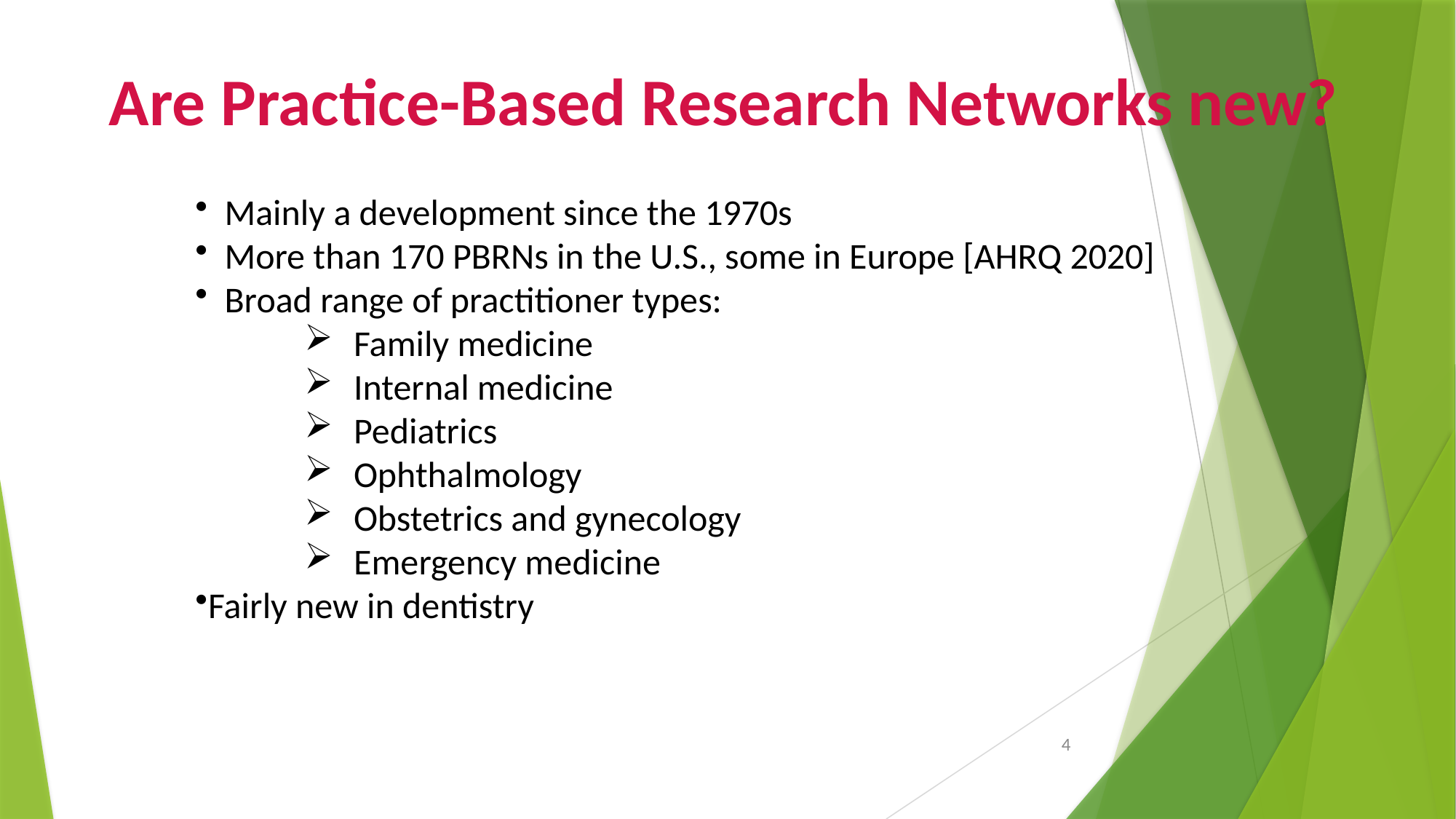

Are Practice-Based Research Networks new?
  Mainly a development since the 1970s
  More than 170 PBRNs in the U.S., some in Europe [AHRQ 2020]
  Broad range of practitioner types:
 Family medicine
 Internal medicine
 Pediatrics
 Ophthalmology
 Obstetrics and gynecology
 Emergency medicine
Fairly new in dentistry

4